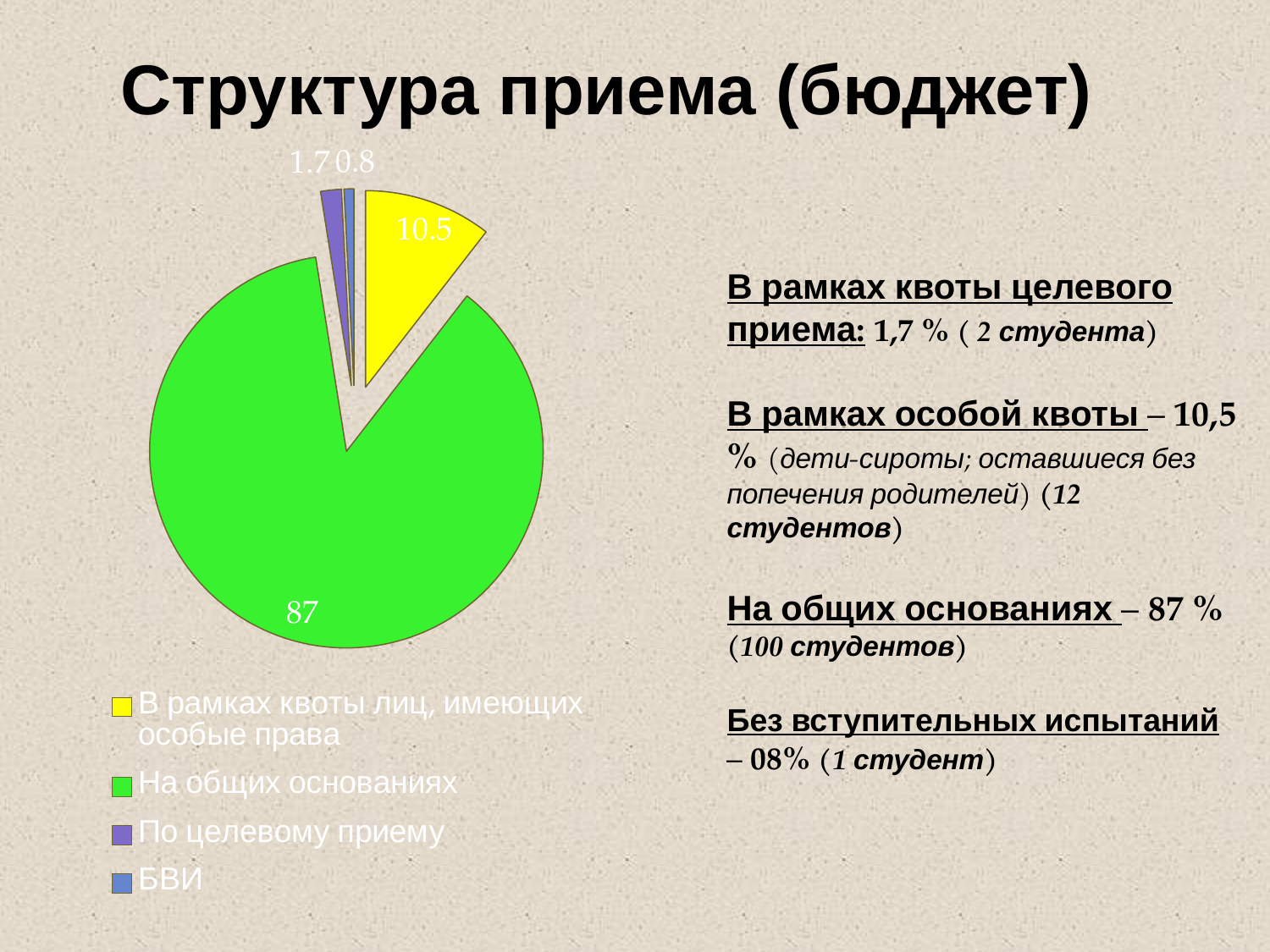

# Структура приема (бюджет)

### Chart

| Category | структура  |
|---|---|
| В рамках квоты лиц, имеющих особые права | 10.5 |
| На общих основаниях | 87.0 |
| По целевому приему | 1.7 |
| БВИ | 0.8 |
В рамках квоты целевого приема: 1,7 % ( 2 студента)

В рамках особой квоты – 10,5 % (дети-сироты; оставшиеся без попечения родителей) (12 студентов)

На общих основаниях – 87 %
(100 студентов)

Без вступительных испытаний – 08% (1 студент)